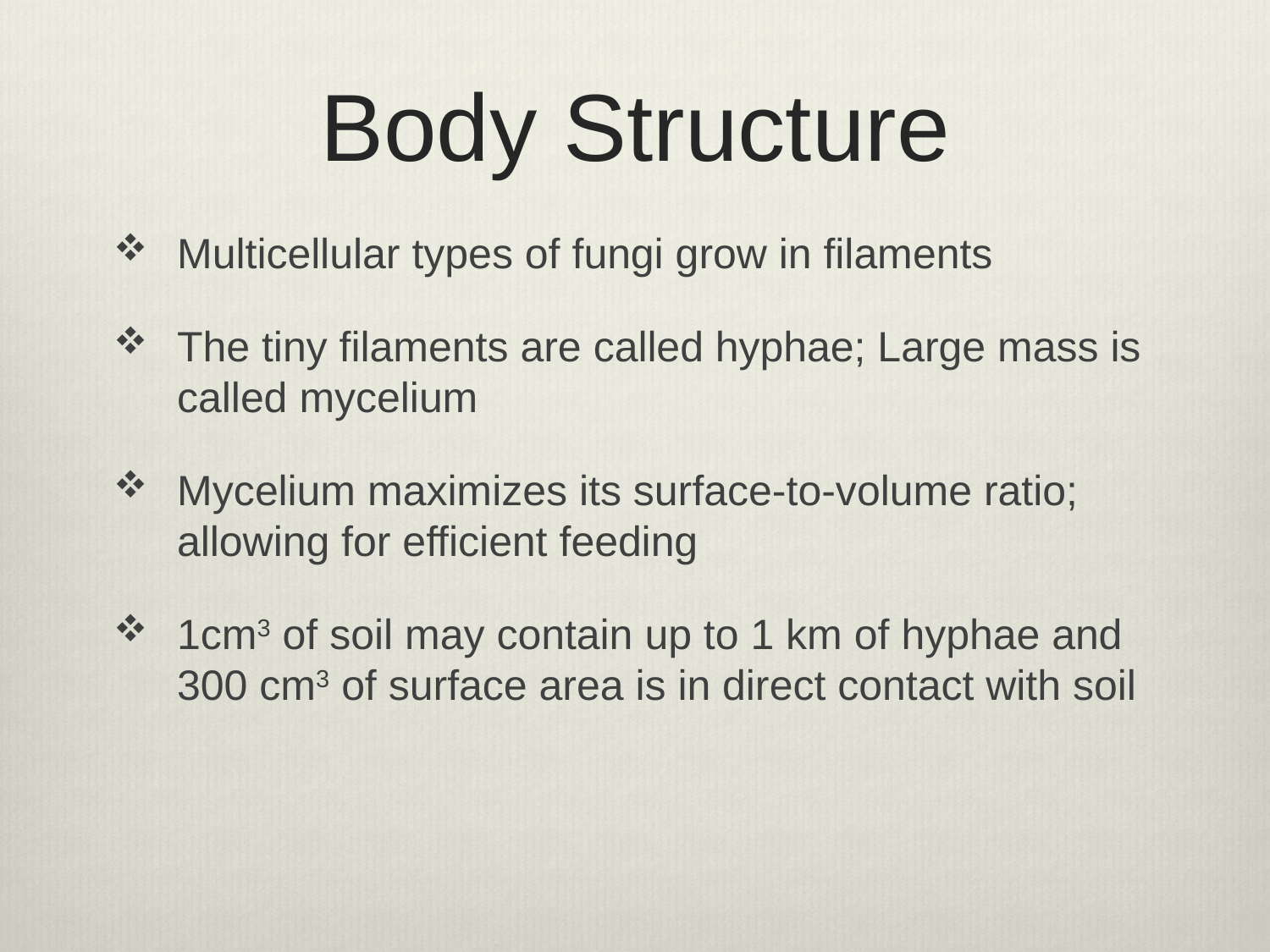

# Body Structure
Multicellular types of fungi grow in filaments
The tiny filaments are called hyphae; Large mass is called mycelium
Mycelium maximizes its surface-to-volume ratio; allowing for efficient feeding
1cm3 of soil may contain up to 1 km of hyphae and 300 cm3 of surface area is in direct contact with soil